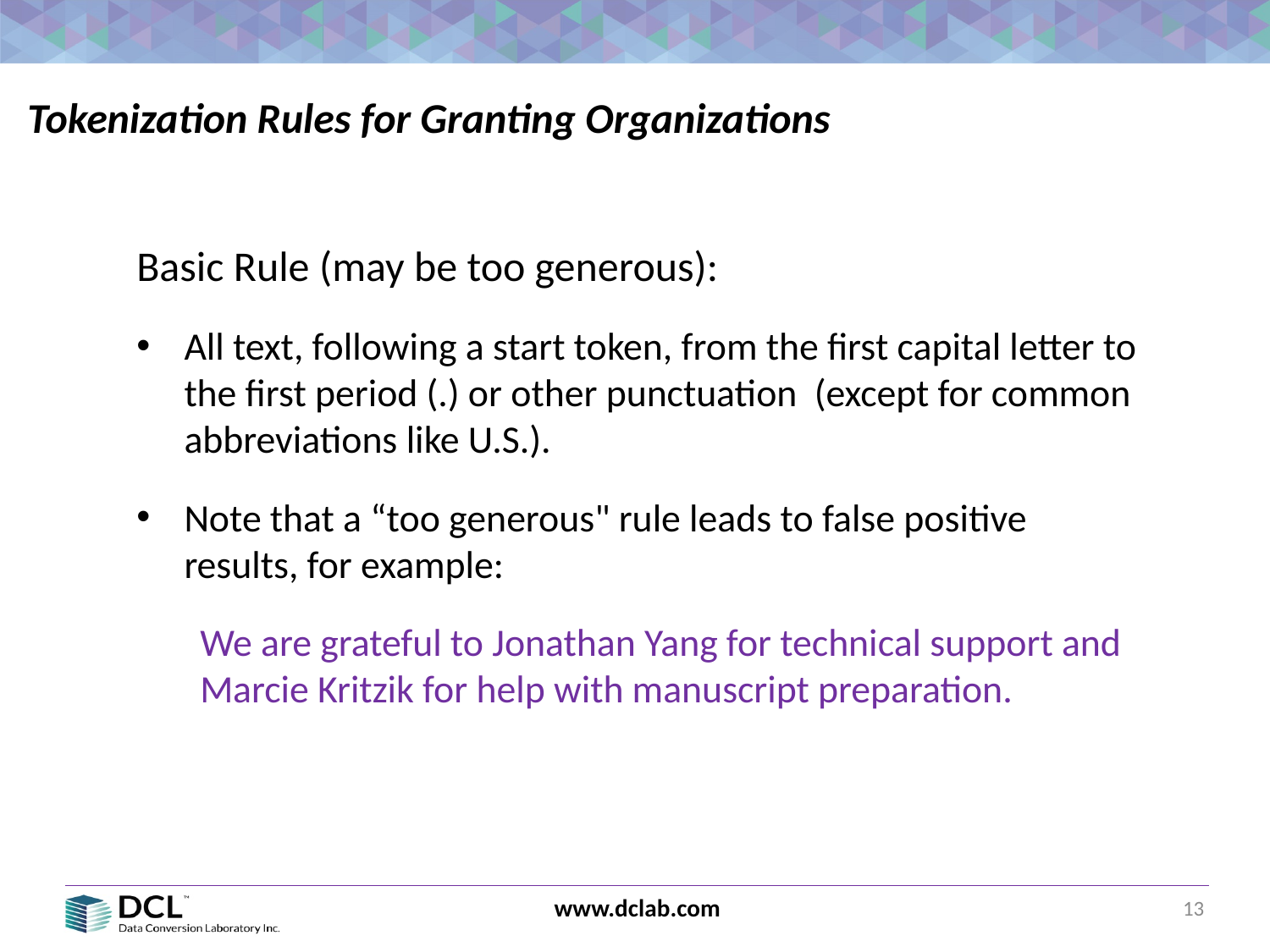

Tokenization Rules for Granting Organizations
Basic Rule (may be too generous):
All text, following a start token, from the first capital letter to the first period (.) or other punctuation  (except for common abbreviations like U.S.).
Note that a “too generous" rule leads to false positive results, for example:
We are grateful to Jonathan Yang for technical support and Marcie Kritzik for help with manuscript preparation.
13